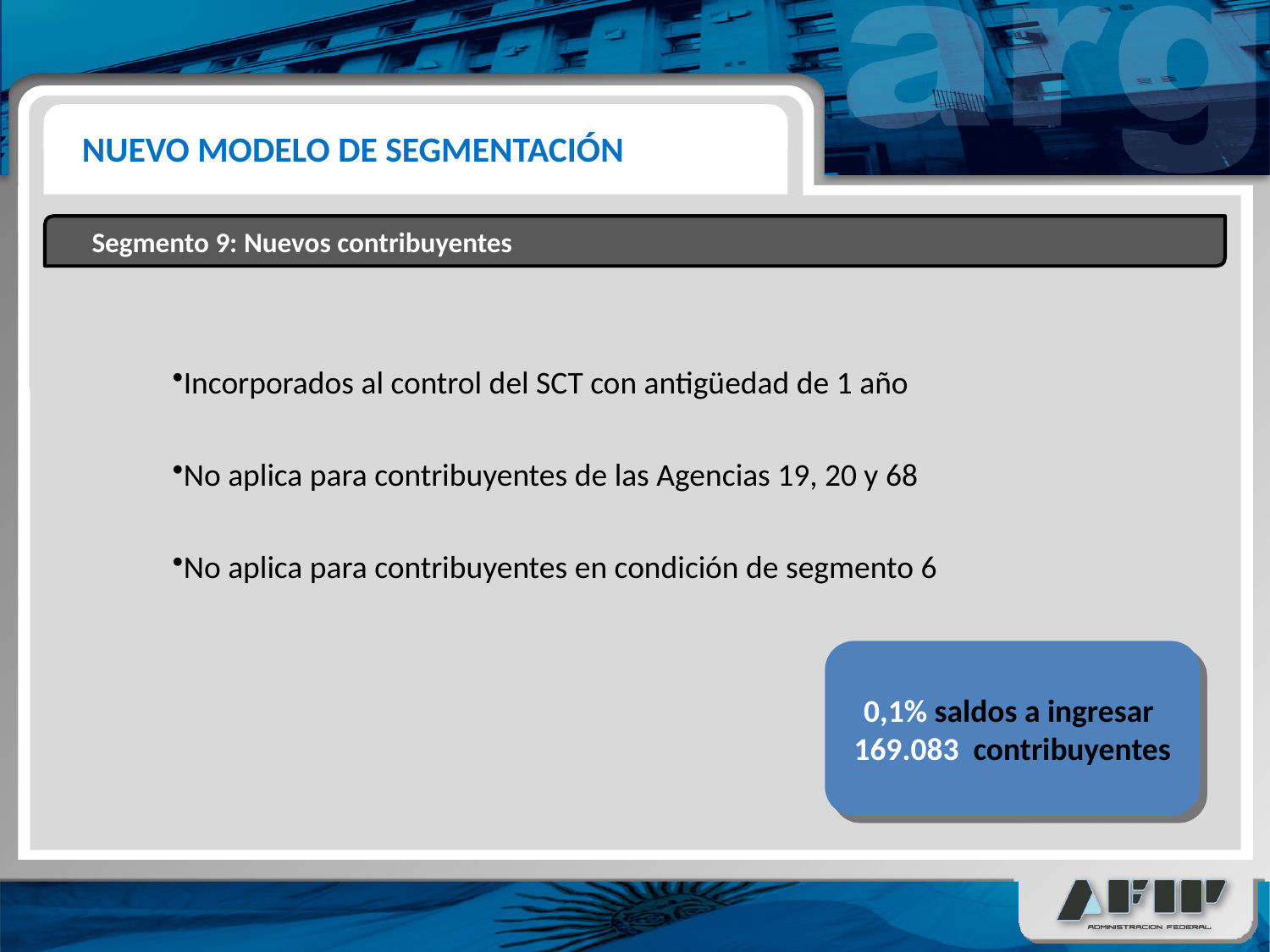

NUEVO MODELO DE SEGMENTACIÓN

Segmento 9: Nuevos contribuyentes
Incorporados al control del SCT con antigüedad de 1 año

No aplica para contribuyentes de las Agencias 19, 20 y 68

No aplica para contribuyentes en condición de segmento 6
0,1% saldos a ingresar
169.083  contribuyentes